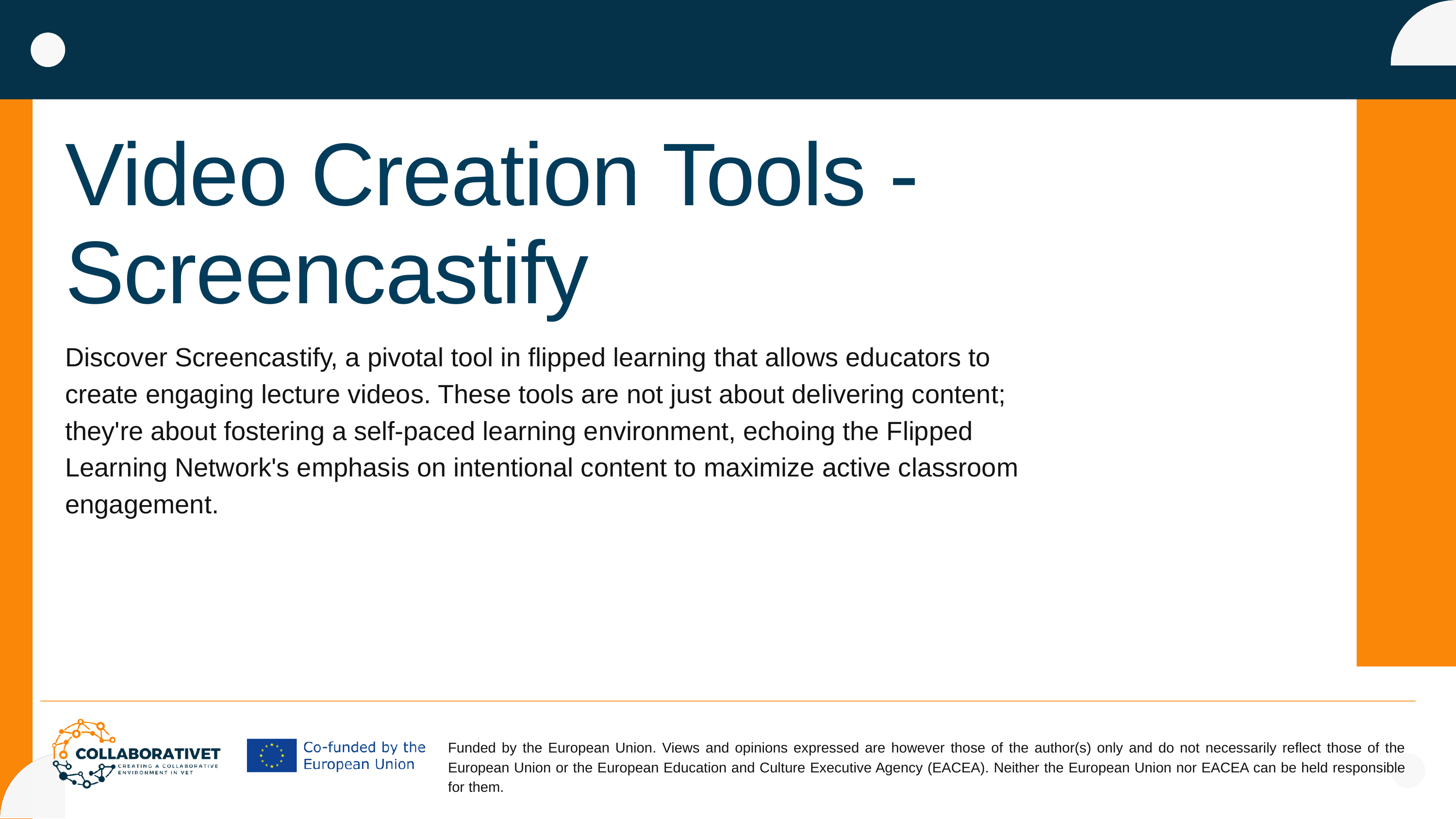

Video Creation Tools - Screencastify
Discover Screencastify, a pivotal tool in flipped learning that allows educators to create engaging lecture videos. These tools are not just about delivering content; they're about fostering a self-paced learning environment, echoing the Flipped Learning Network's emphasis on intentional content to maximize active classroom engagement.

Funded by the European Union. Views and opinions expressed are however those of the author(s) only and do not necessarily reflect those of the European Union or the European Education and Culture Executive Agency (EACEA). Neither the European Union nor EACEA can be held responsible for them.